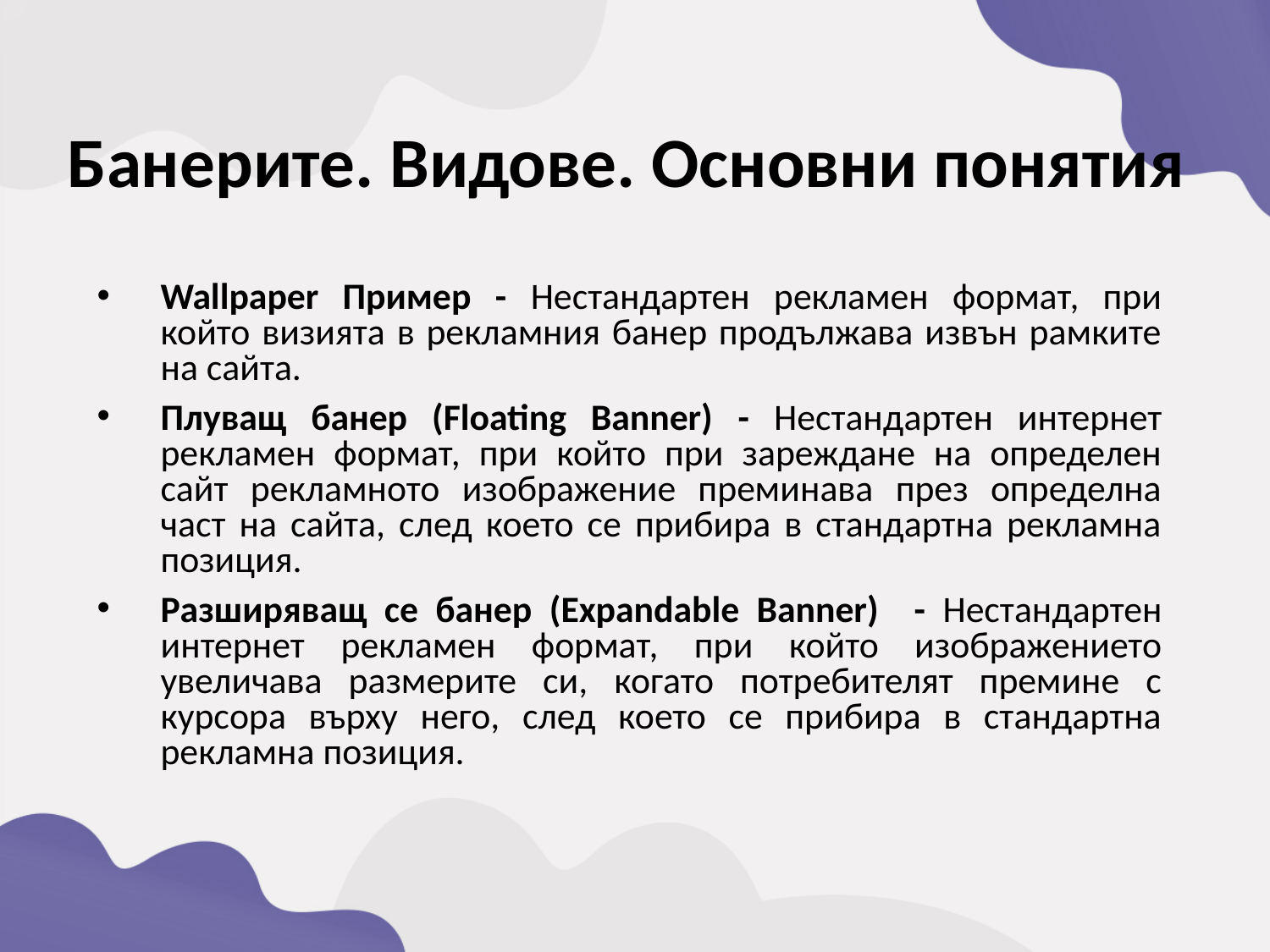

Банерите. Видове. Основни понятия

Wallpaper Пример - Нестандартен рекламен формат, при който визията в рекламния банер продължава извън рамките на сайта.
Плуващ банер (Floating Banner) - Нестандартен интернет рекламен формат, при който при зареждане на определен сайт рекламното изображение преминава през определна част на сайта, след което се прибира в стандартна рекламна позиция.
Разширяващ се банер (Expandable Banner)  - Нестандартен интернет рекламен формат, при който изображението увеличава размерите си, когато потребителят премине с курсора върху него, след което се прибира в стандартна рекламна позиция.